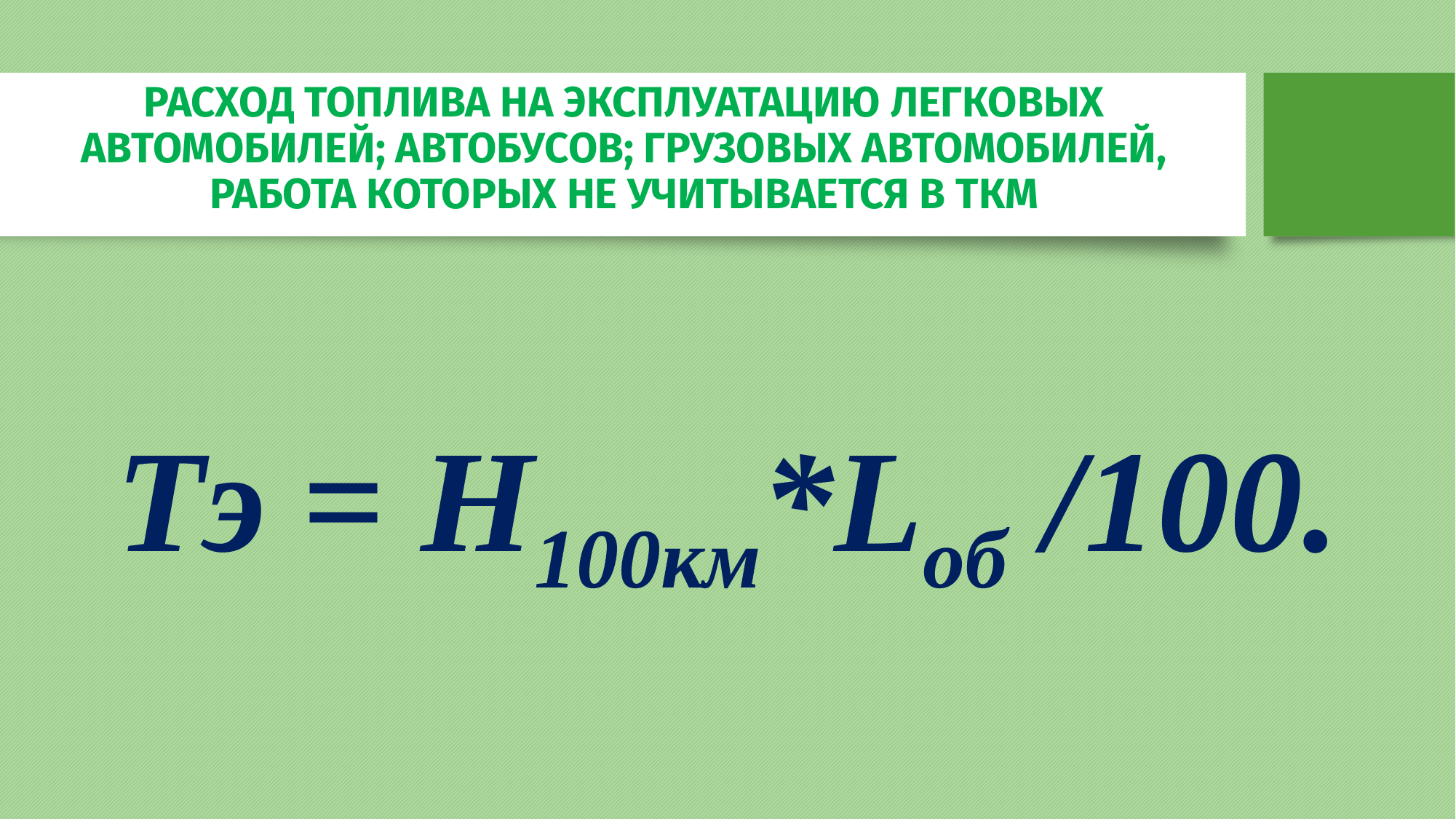

# РАСХОД ТОПЛИВА НА ЭКСПЛУАТАЦИЮ ЛЕГКОВЫХ АВТОМОБИЛЕЙ; АВТОБУСОВ; ГРУЗОВЫХ АВТОМОБИЛЕЙ, РАБОТА КОТОРЫХ НЕ УЧИТЫВАЕТСЯ В ТКМ
Тэ = Н100км*Lоб /100.